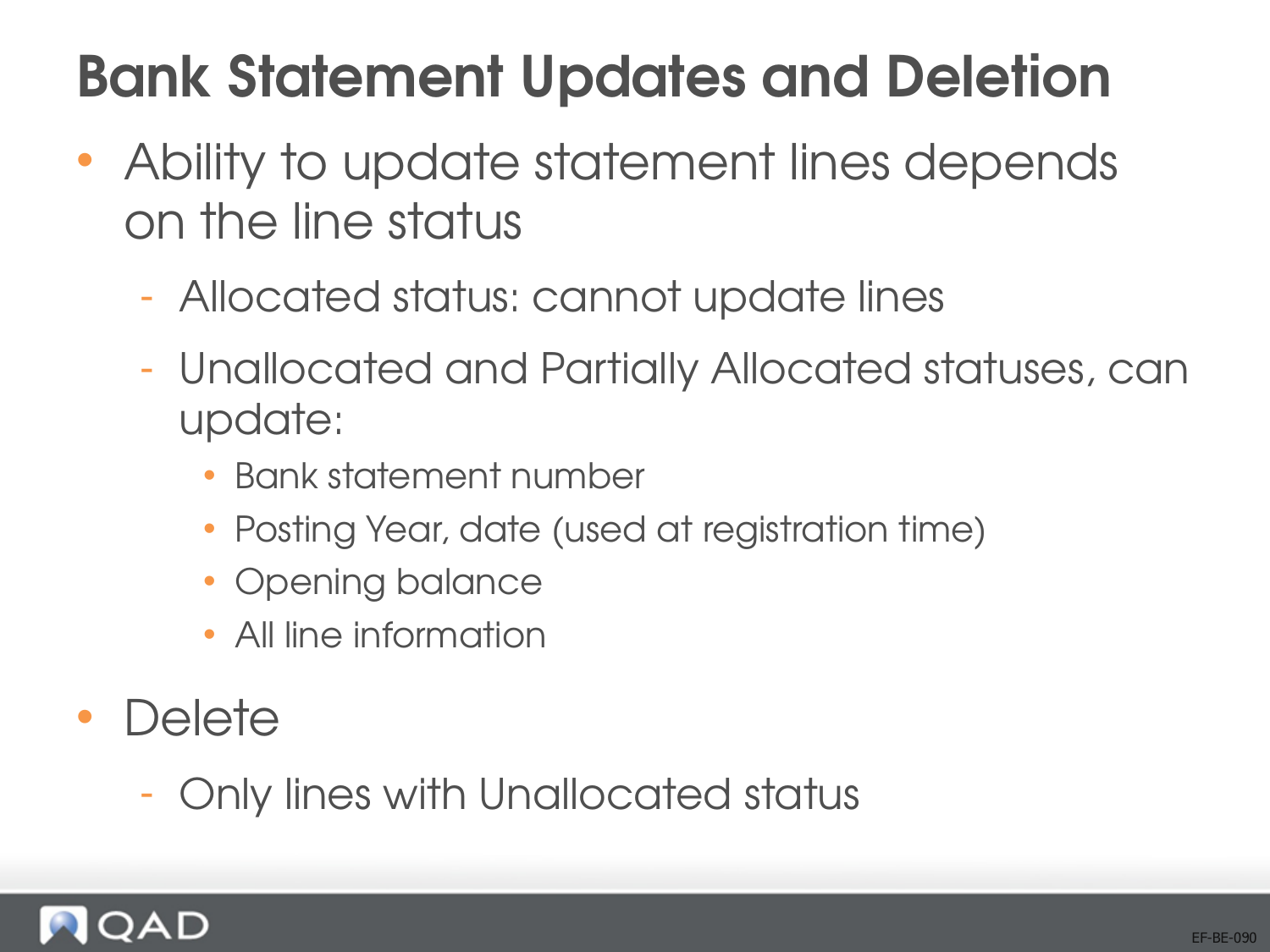

# Bank Statement Updates and Deletion
Ability to update statement lines depends on the line status
Allocated status: cannot update lines
Unallocated and Partially Allocated statuses, can update:
Bank statement number
Posting Year, date (used at registration time)
Opening balance
All line information
Delete
Only lines with Unallocated status
EF-BE-090